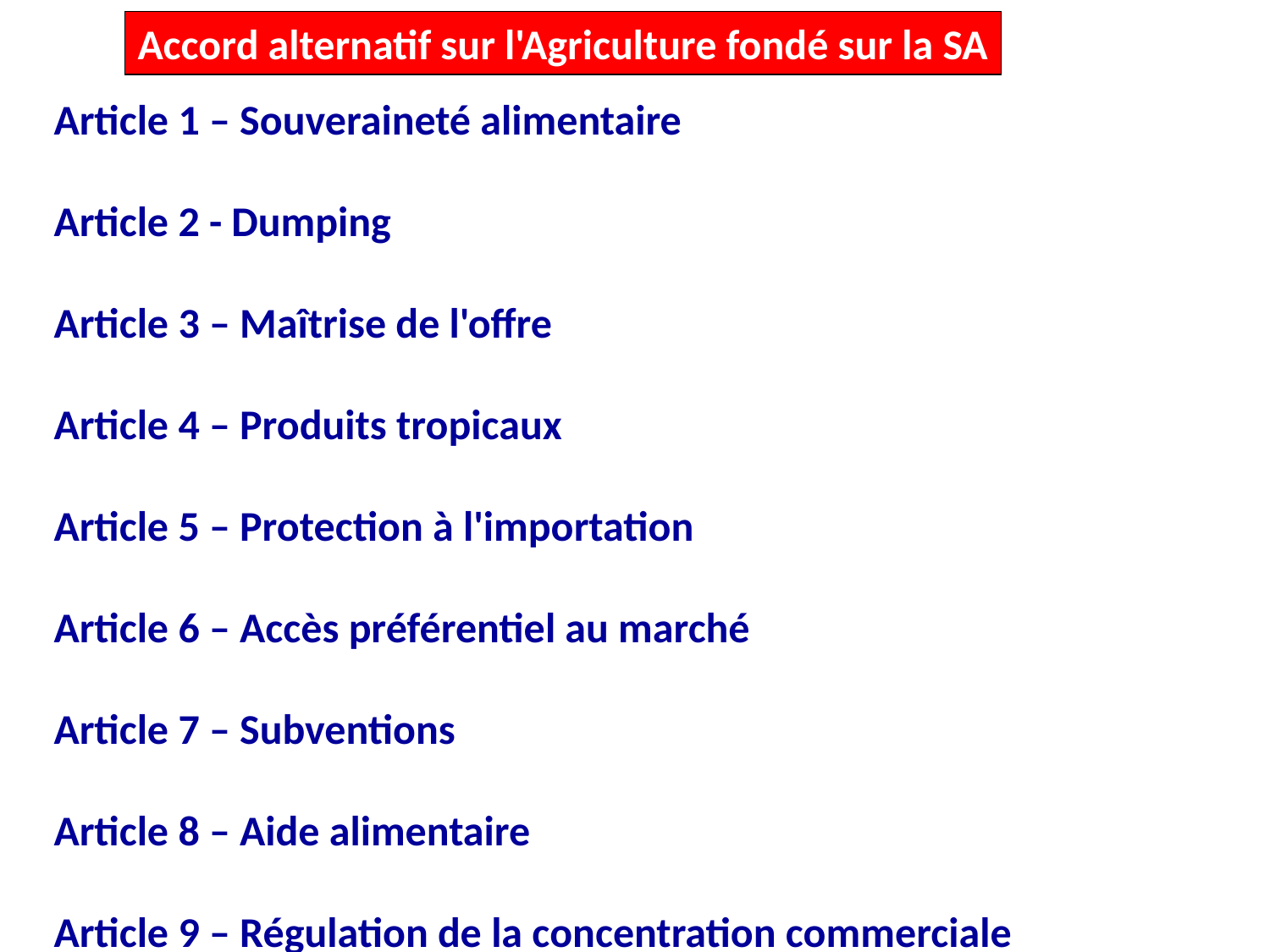

Accord alternatif sur l'Agriculture fondé sur la SA
Article 1 – Souveraineté alimentaire

Article 2 - Dumping

Article 3 – Maîtrise de l'offre

Article 4 – Produits tropicaux

Article 5 – Protection à l'importation

Article 6 – Accès préférentiel au marché

Article 7 – Subventions

Article 8 – Aide alimentaire

Article 9 – Régulation de la concentration commerciale